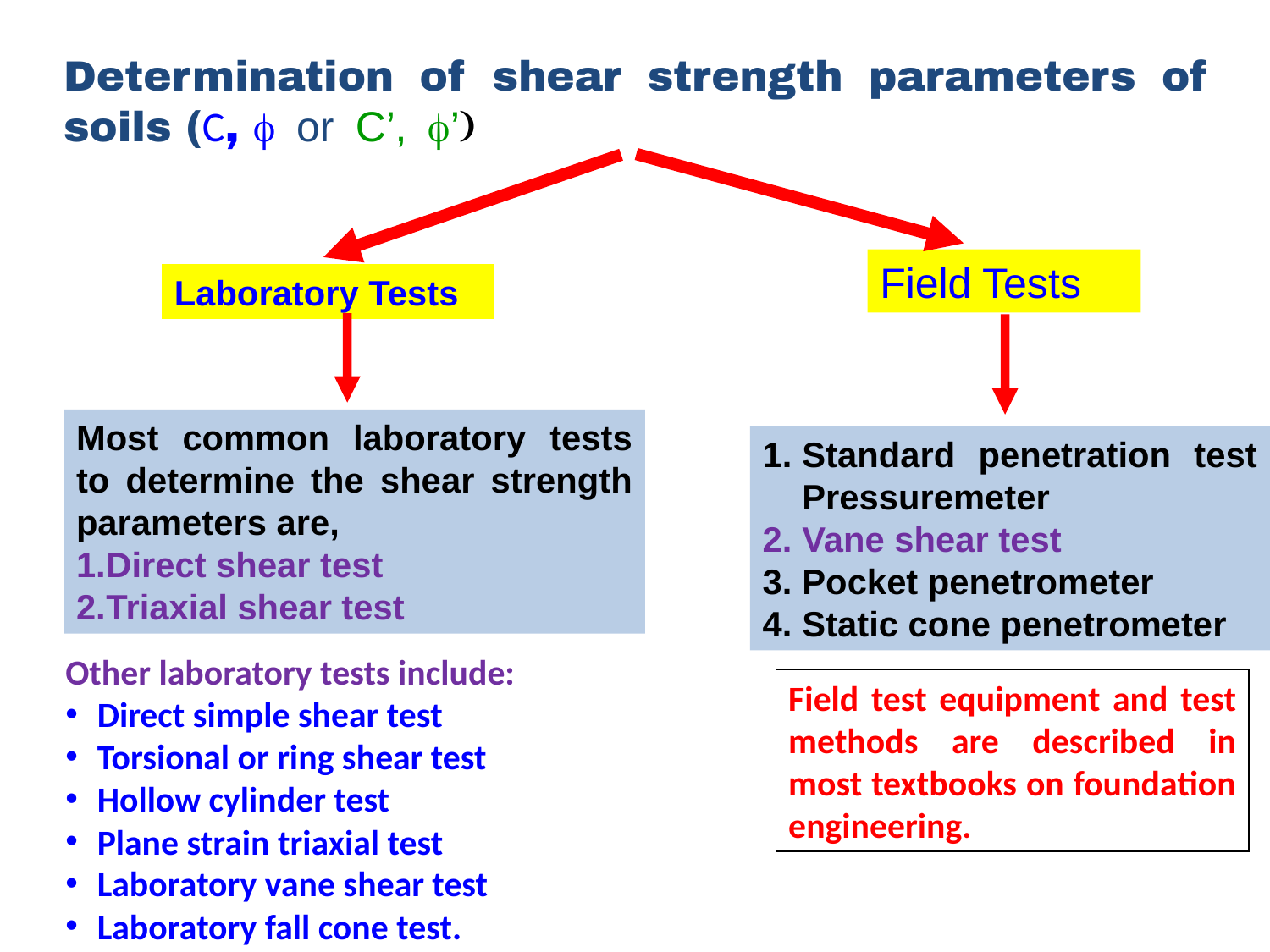

Determination of shear strength parameters of soils (C, φ or C’, φ’)

Field Tests

Laboratory Tests

Most common laboratory tests to determine the shear strength parameters are,
Direct shear test
Triaxial shear test

Standard penetration test Pressuremeter
Vane shear test
Pocket penetrometer
Static cone penetrometer
Other laboratory tests include:
Direct simple shear test
Torsional or ring shear test
Hollow cylinder test
Plane strain triaxial test
Laboratory vane shear test
Laboratory fall cone test.
Field test equipment and test methods are described in most textbooks on foundation engineering.